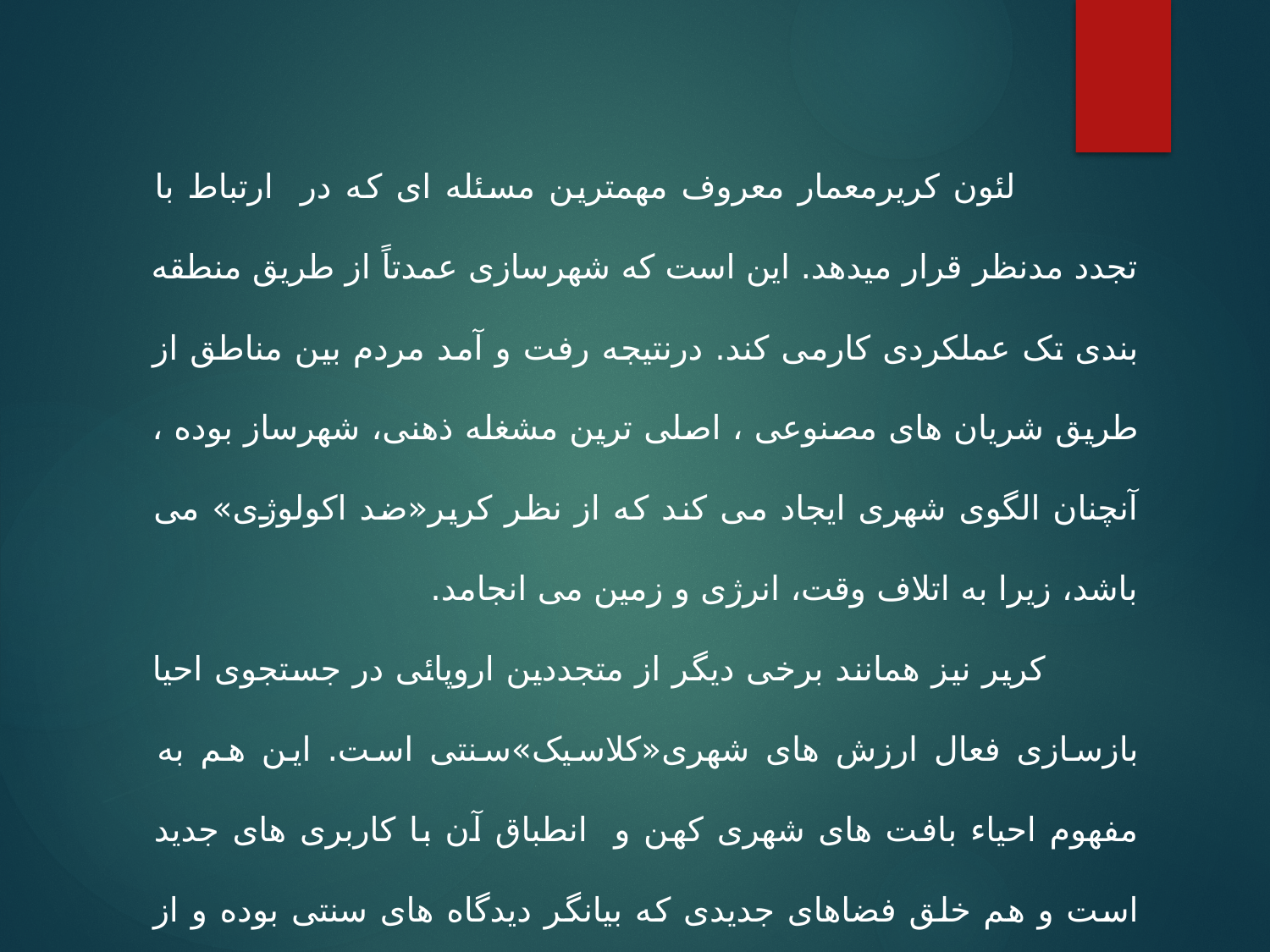

لئون کریرمعمار معروف مهمترین مسئله ای که در  ارتباط با تجدد مدنظر قرار میدهد. این است که شهرسازی عمدتاً از طریق منطقه بندی تک عملکردی کارمی کند. درنتیجه رفت و آمد مردم بین مناطق از طریق شریان های مصنوعی ، اصلی ترین مشغله ذهنی، شهرساز بوده ، آنچنان الگوی شهری ایجاد می کند که از نظر کریر«ضد اکولوژی» می باشد، زیرا به اتلاف وقت، انرژی و زمین می انجامد.
        کریر نیز همانند برخی دیگر از متجددین اروپائی در جستجوی احیا بازسازی فعال ارزش های شهری«کلاسیک»سنتی است. این هم به مفهوم احیاء بافت های شهری کهن و  انطباق آن با کاربری های جدید است و هم خلق فضاهای جدیدی که بیانگر دیدگاه های سنتی بوده و از همه فنونی که تکنولوژی و مواد و مصالح جدید در اختیار می گذارد، استفاده نماید.طرح کریر تنها یکی از جهاتی است که فراتجدد می تواند دنبال کند.